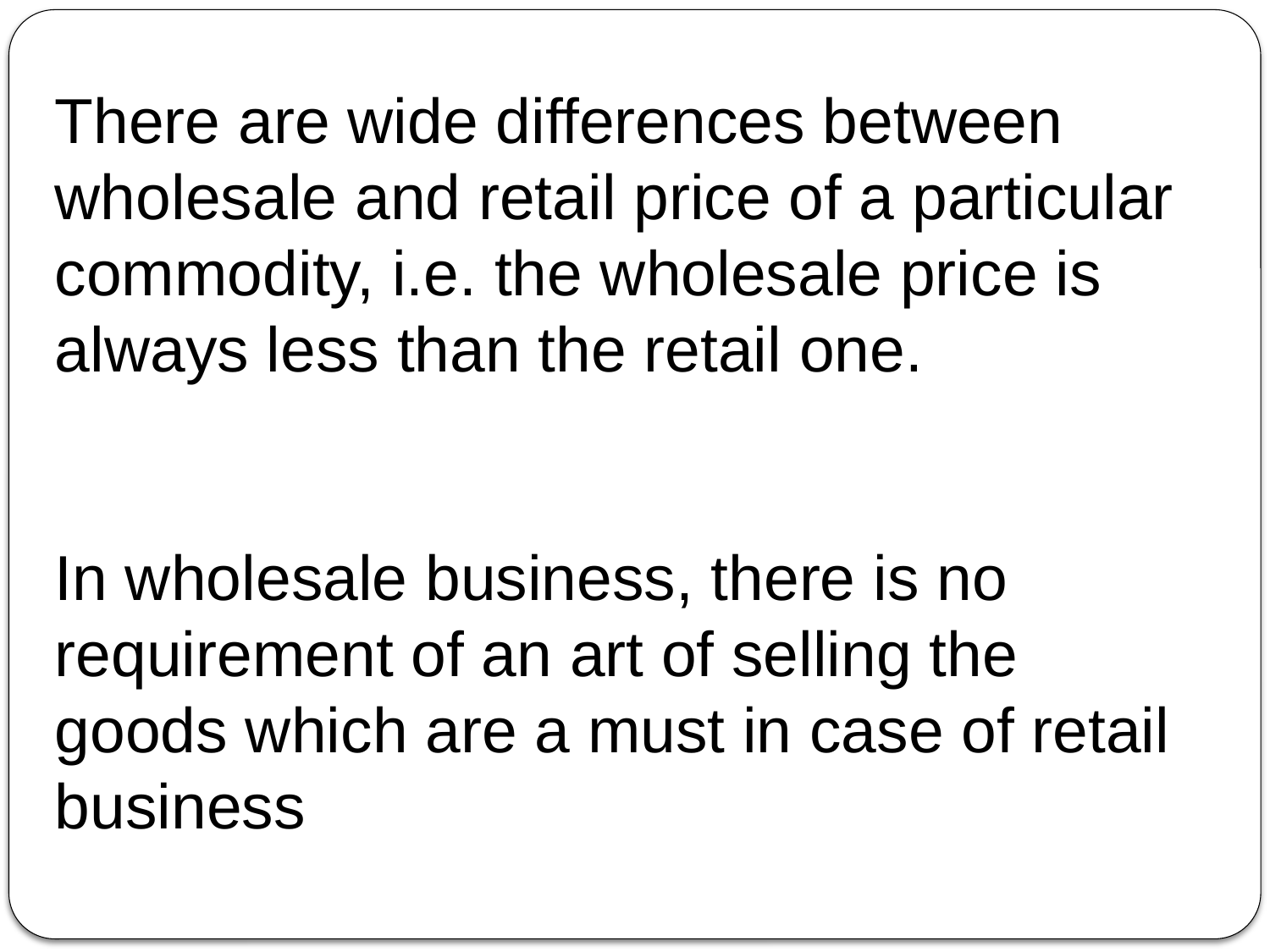

There are wide differences between wholesale and retail price of a particular commodity, i.e. the wholesale price is always less than the retail one.

In wholesale business, there is no requirement of an art of selling the goods which are a must in case of retail business